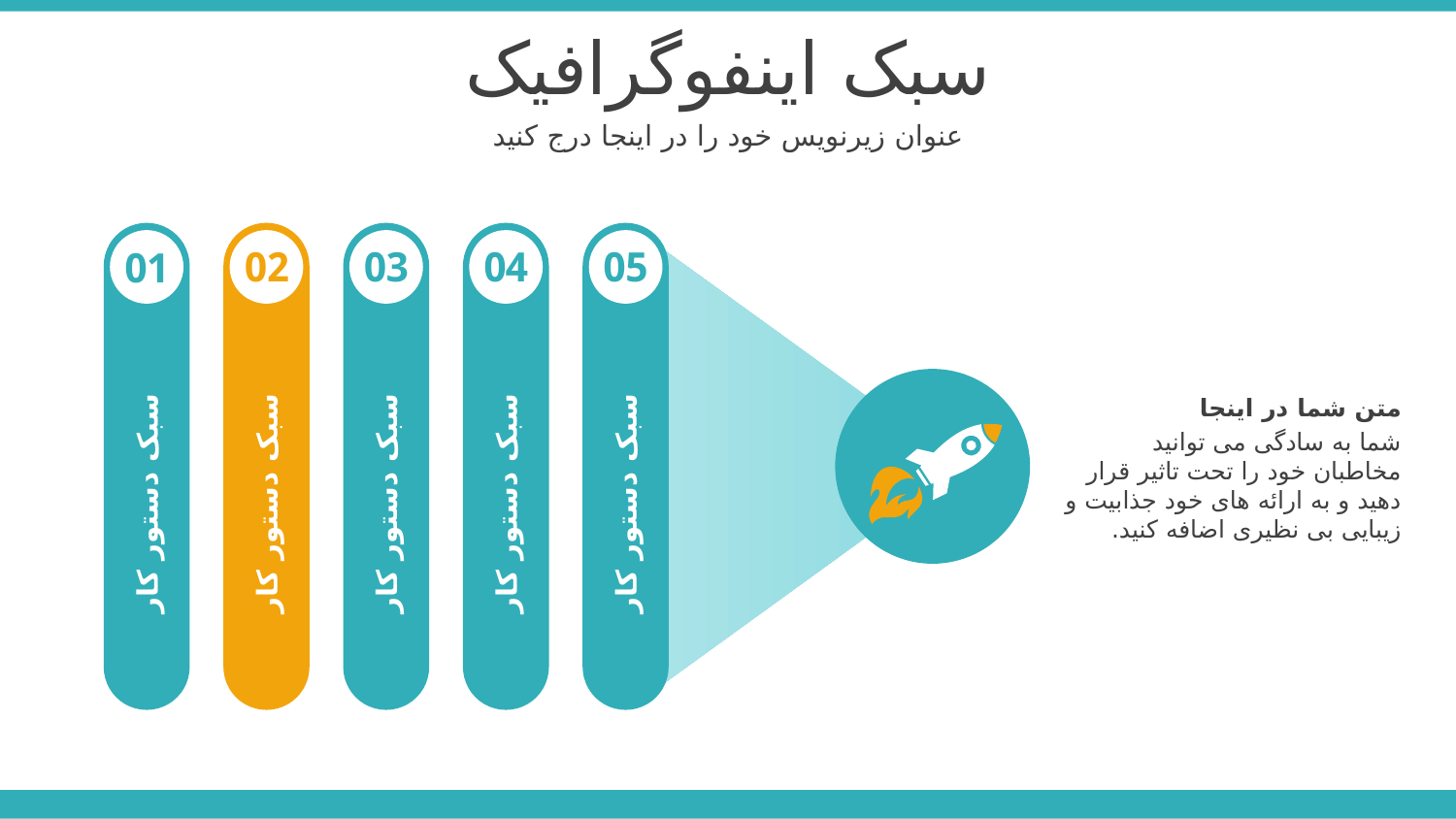

سبک اینفوگرافیک
عنوان زیرنویس خود را در اینجا درج کنید

05
04
03
02
01

متن شما در اینجا
شما به سادگی می توانید مخاطبان خود را تحت تاثیر قرار دهید و به ارائه های خود جذابیت و زیبایی بی نظیری اضافه کنید.
سبک دستور کار
سبک دستور کار
سبک دستور کار
سبک دستور کار
سبک دستور کار